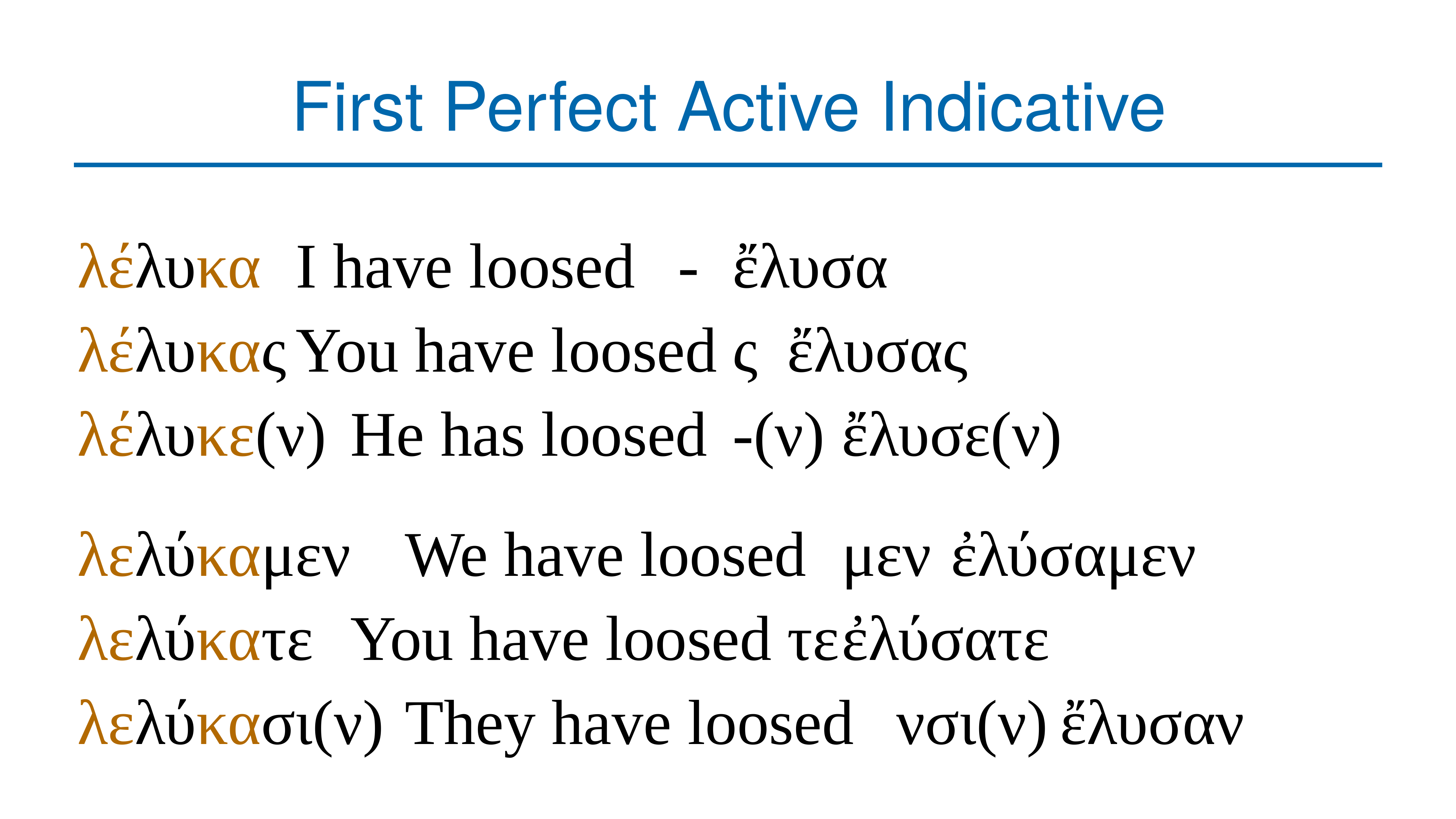

# First Perfect Active Indicative
λέλυκα	I have loosed	-	ἔλυσα
λέλυκας	You have loosed	ς	ἔλυσας
λέλυκε(ν)	He has loosed	-(ν)	ἔλυσε(ν)
λελύκαμεν	We have loosed	μεν	ἐλύσαμεν
λελύκατε	You have loosed	τε	ἐλύσατε
λελύκασι(ν)	They have loosed	νσι(ν)	ἔλυσαν